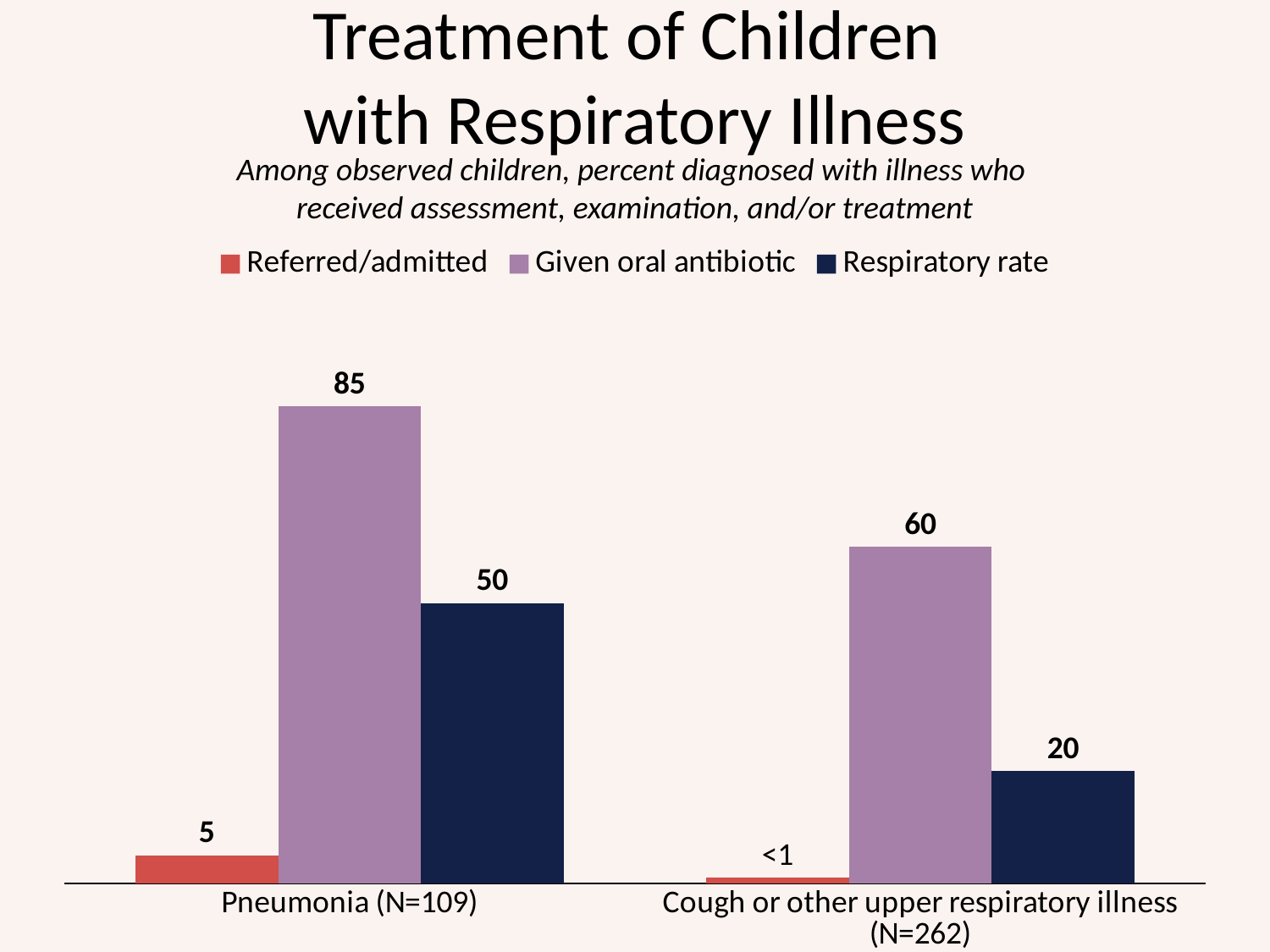

# Treatment of Children with Respiratory Illness
Among observed children, percent diagnosed with illness who
received assessment, examination, and/or treatment

### Chart

| Category | Referred/admitted | Given oral antibiotic | Respiratory rate |
|---|---|---|---|
| Pneumonia (N=109) | 5.0 | 85.0 | 50.0 |
| Cough or other upper respiratory illness (N=262) | 1.0 | 60.0 | 20.0 |